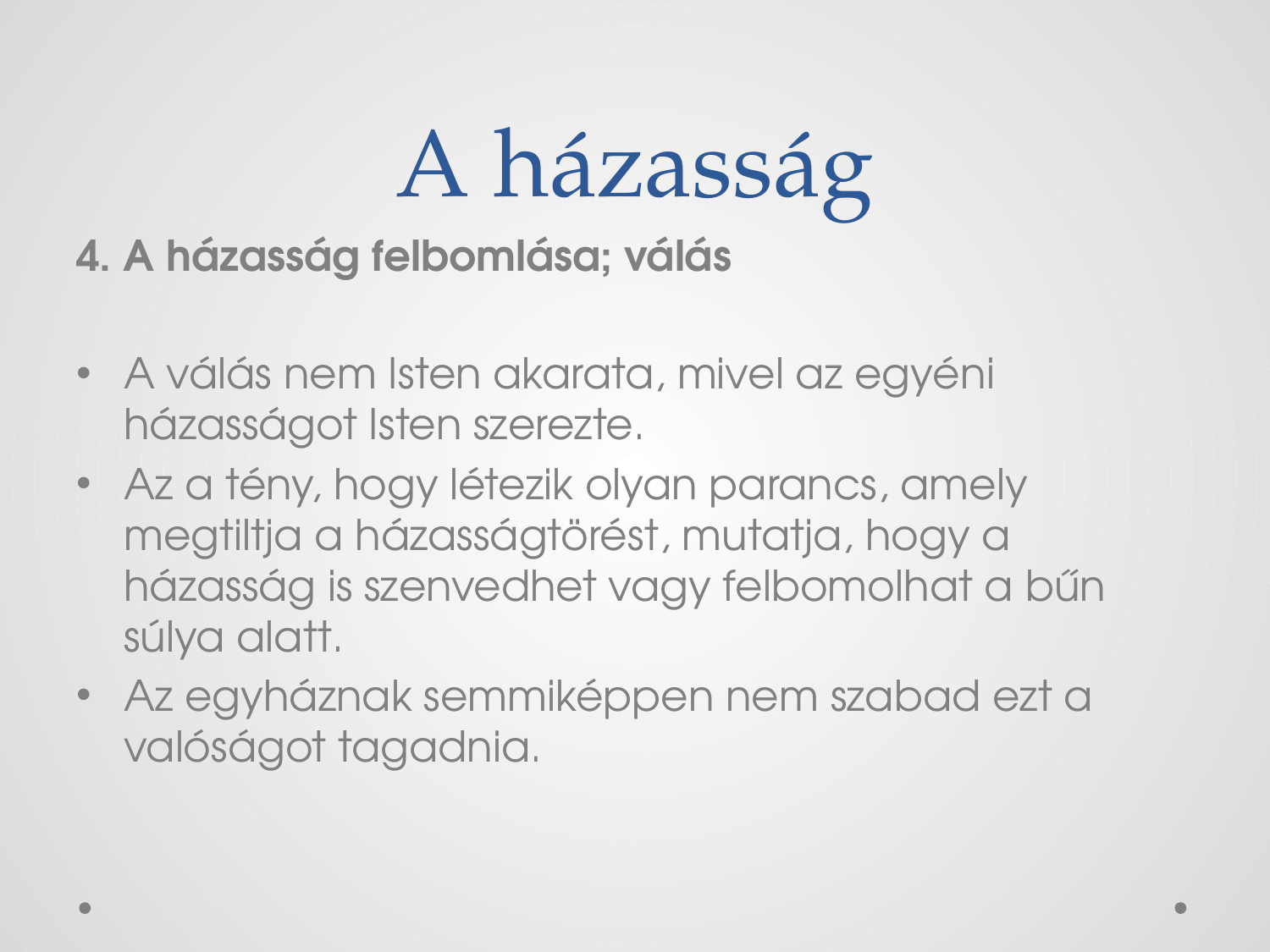

# A házasság
4. A házasság felbomlása; válás

A válás nem Isten akarata, mivel az egyéni házasságot Isten szerezte.
Az a tény, hogy létezik olyan parancs, amely megtiltja a házasságtörést, mutatja, hogy a házasság is szenvedhet vagy felbomolhat a bűn súlya alatt.
Az egyháznak semmiképpen nem szabad ezt a valóságot tagadnia.